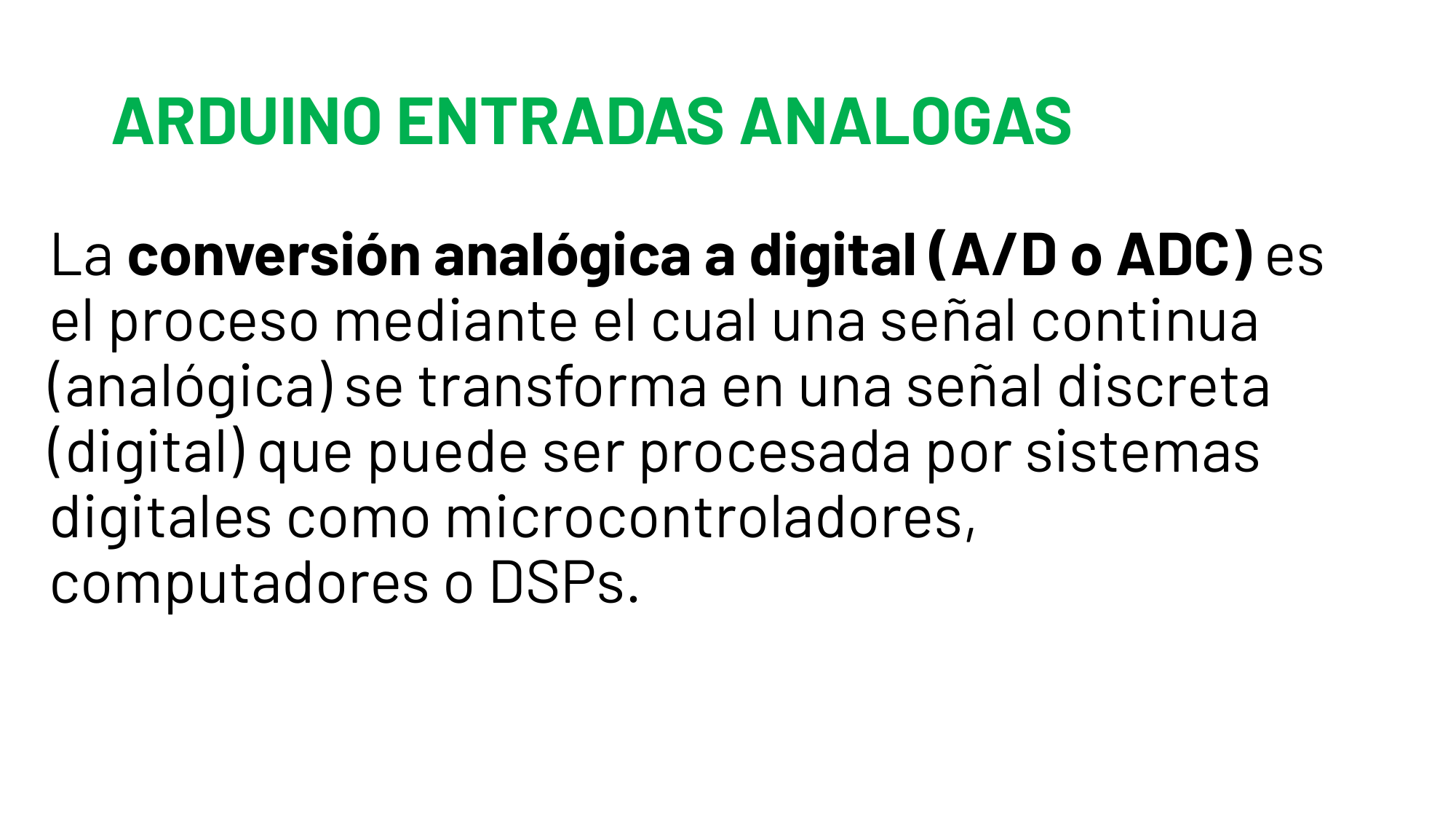

# ARDUINO ENTRADAS ANALOGAS
La conversión analógica a digital (A/D o ADC) es el proceso mediante el cual una señal continua (analógica) se transforma en una señal discreta (digital) que puede ser procesada por sistemas digitales como microcontroladores, computadores o DSPs.